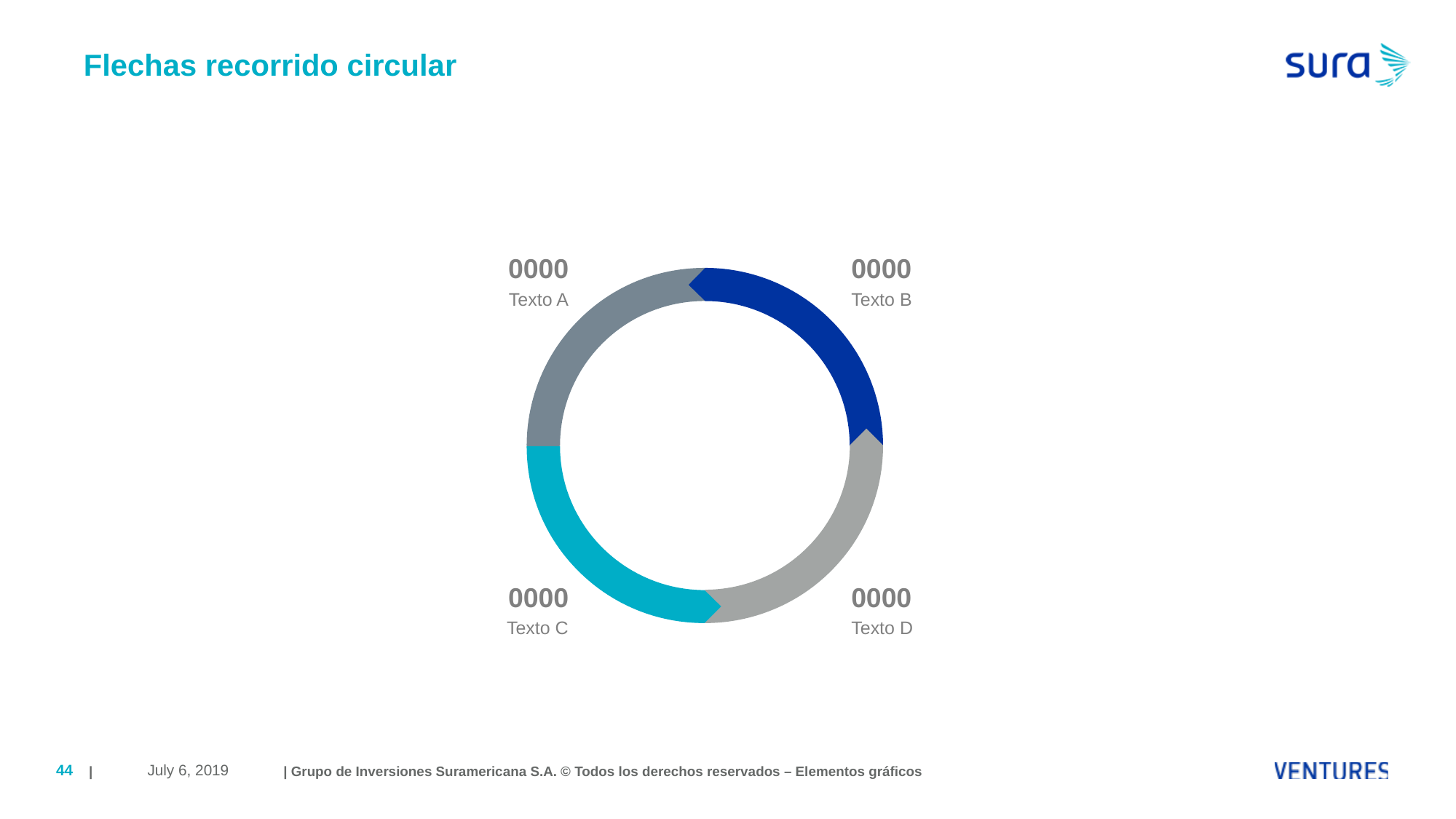

# Flechas recorrido circular
0000
0000

Texto A
Texto B

0000
0000
Texto C
Texto D
|                                                  | Grupo de Inversiones Suramericana S.A. © Todos los derechos reservados – Elementos gráficos
44
July 6, 2019